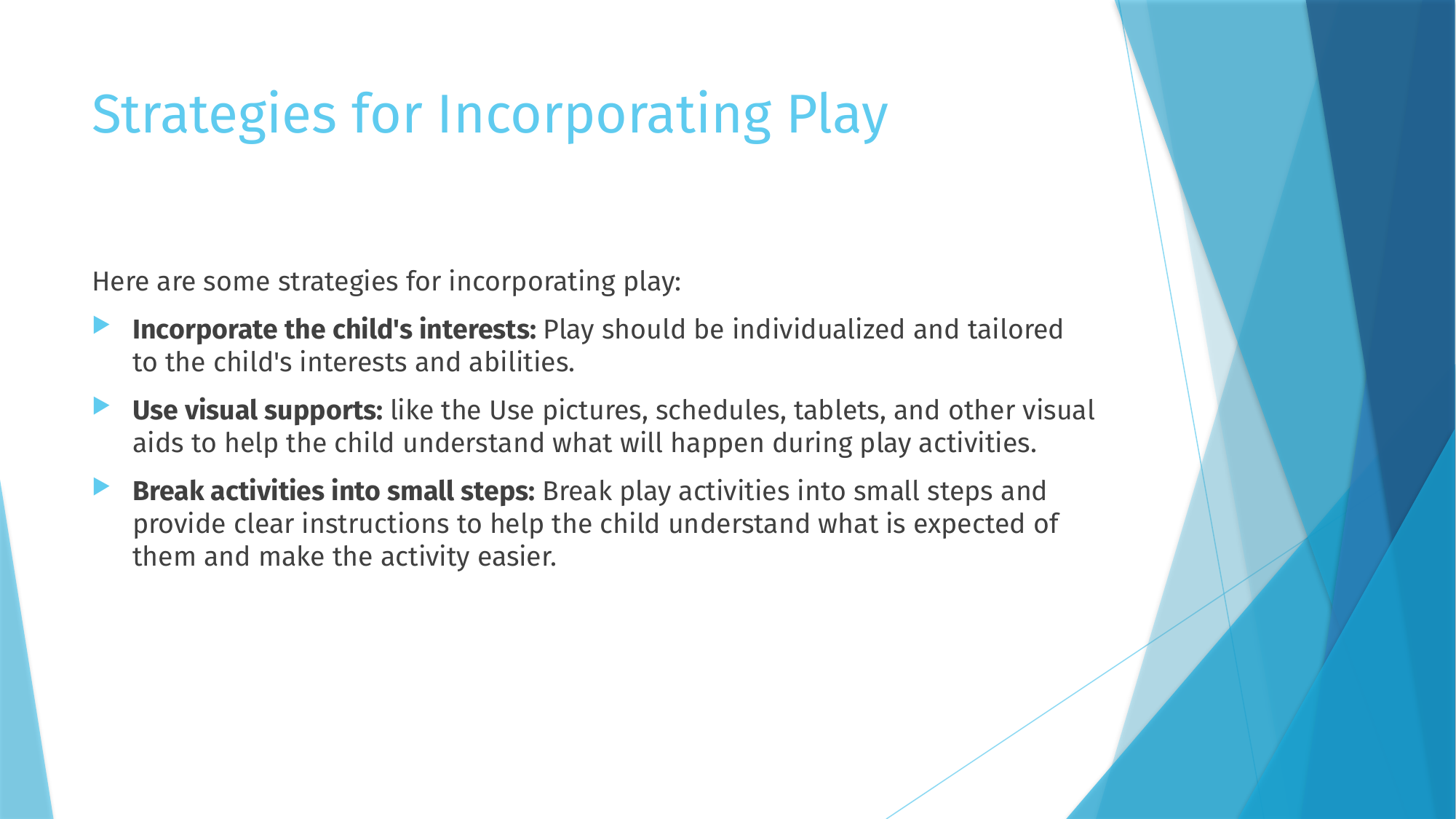

# Strategies for Incorporating Play
Here are some strategies for incorporating play:
Incorporate the child's interests: Play should be individualized and tailored to the child's interests and abilities.
Use visual supports: like the Use pictures, schedules, tablets, and other visual aids to help the child understand what will happen during play activities.
Break activities into small steps: Break play activities into small steps and provide clear instructions to help the child understand what is expected of them and make the activity easier.